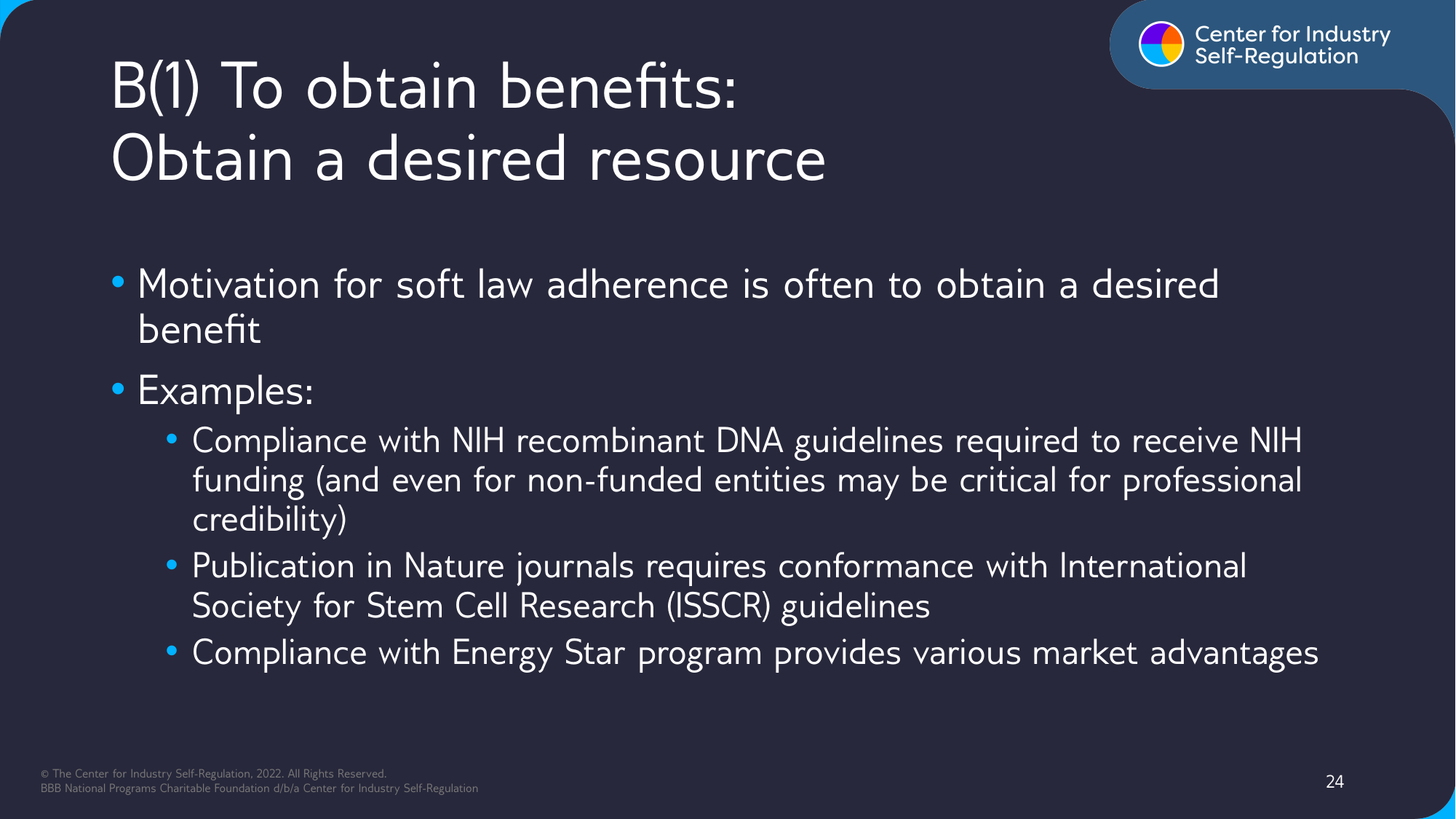

# B(1) To obtain benefits:​ Obtain a desired resource​
Motivation for soft law adherence is often to obtain a desired benefit​
Examples:​
Compliance with NIH recombinant DNA guidelines required to receive NIH funding (and even for non-funded entities may be critical for professional credibility)​
Publication in Nature journals requires conformance with International Society for Stem Cell Research (ISSCR) guidelines​
Compliance with Energy Star program provides various market advantages​
24